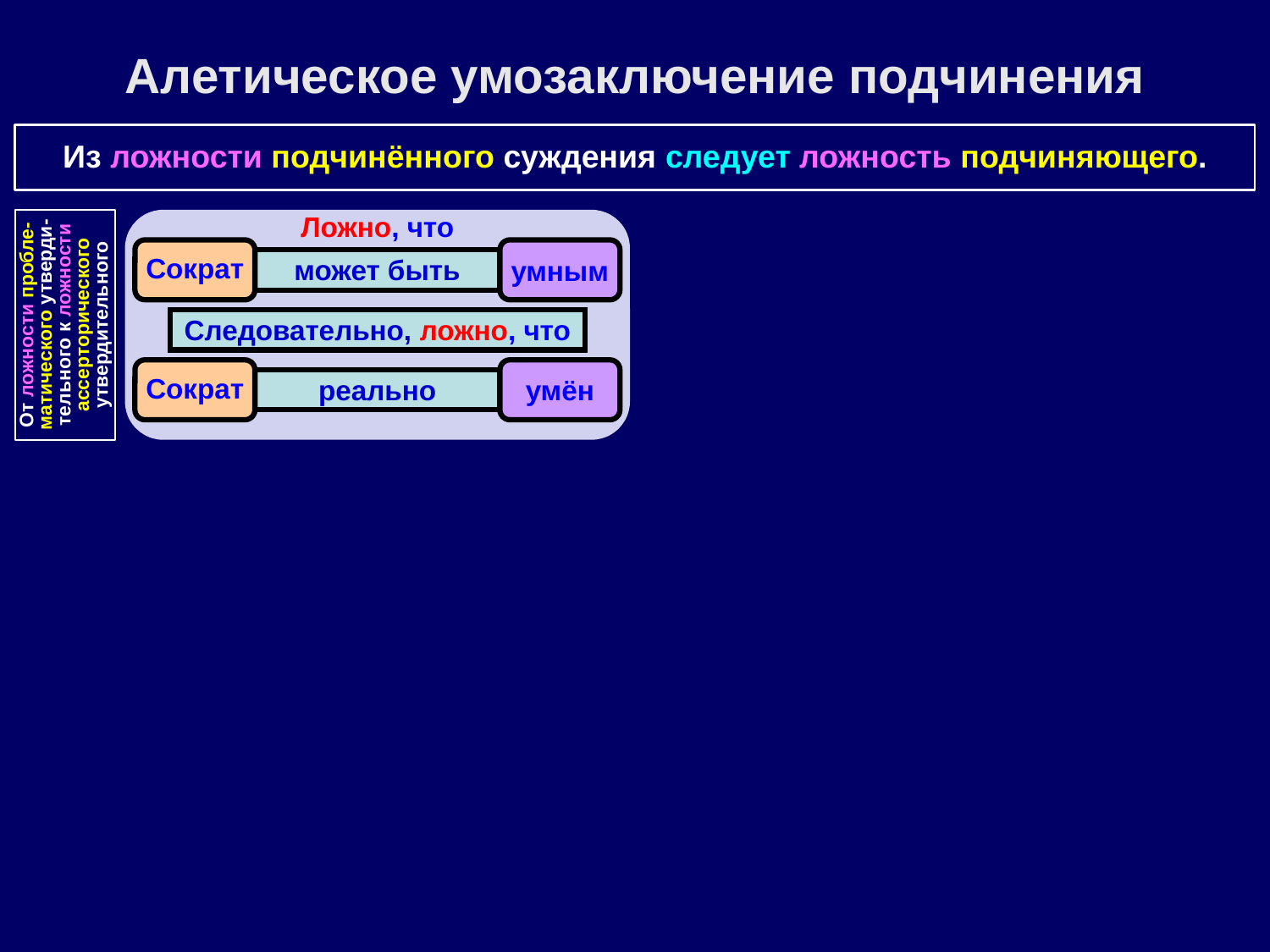

Алетическое умозаключение подчинения
Из ложности подчинённого суждения следует ложность подчиняющего.
Ложно, что
Сократ
умным
может быть
От ложности пробле-матического утверди-тельного к ложности ассерторического утвердительного
Следовательно, ложно, что
Сократ
умён
реально